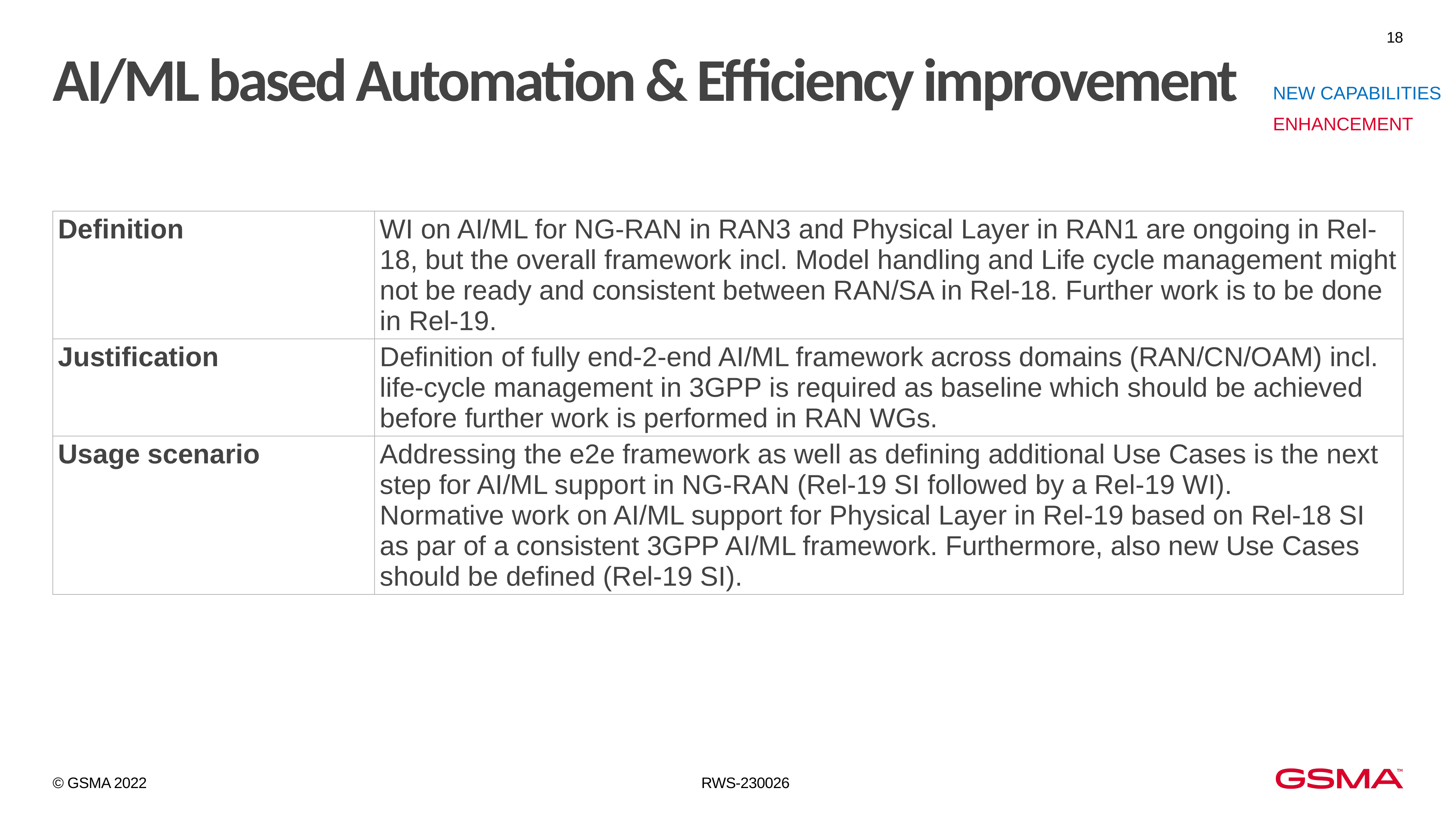

18
# AI/ML based Automation & Efficiency improvement
NEW CAPABILITIES
ENHANCEMENT
| Definition | WI on AI/ML for NG-RAN in RAN3 and Physical Layer in RAN1 are ongoing in Rel-18, but the overall framework incl. Model handling and Life cycle management might not be ready and consistent between RAN/SA in Rel-18. Further work is to be done in Rel-19. |
| --- | --- |
| Justification | Definition of fully end-2-end AI/ML framework across domains (RAN/CN/OAM) incl. life-cycle management in 3GPP is required as baseline which should be achieved before further work is performed in RAN WGs. |
| Usage scenario | Addressing the e2e framework as well as defining additional Use Cases is the next step for AI/ML support in NG-RAN (Rel-19 SI followed by a Rel-19 WI). Normative work on AI/ML support for Physical Layer in Rel-19 based on Rel-18 SI as par of a consistent 3GPP AI/ML framework. Furthermore, also new Use Cases should be defined (Rel-19 SI). |
© GSMA 2022